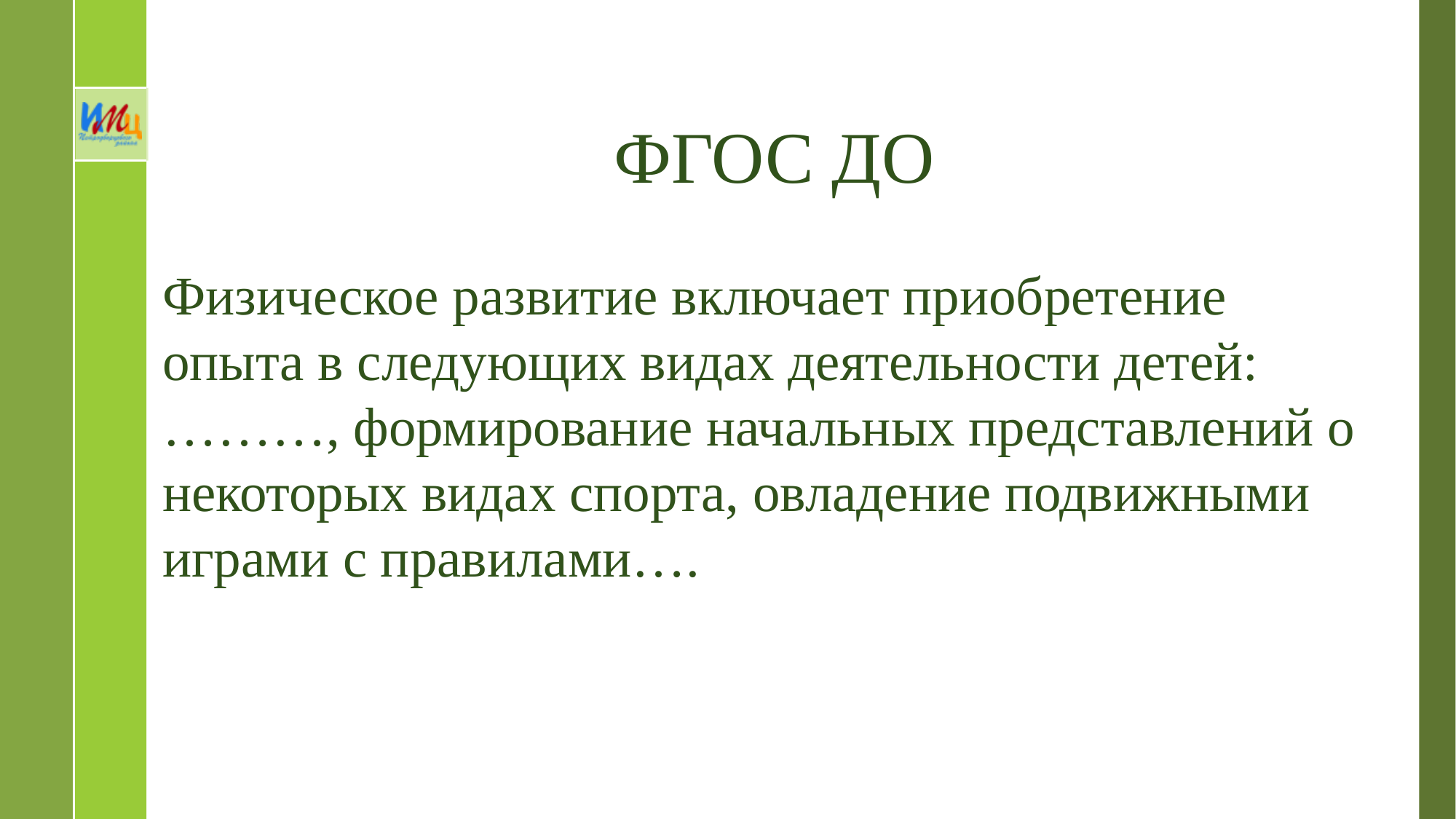

# ФГОС ДО
Физическое развитие включает приобретение опыта в следующих видах деятельности детей:
………, формирование начальных представлений о некоторых видах спорта, овладение подвижными играми с правилами….